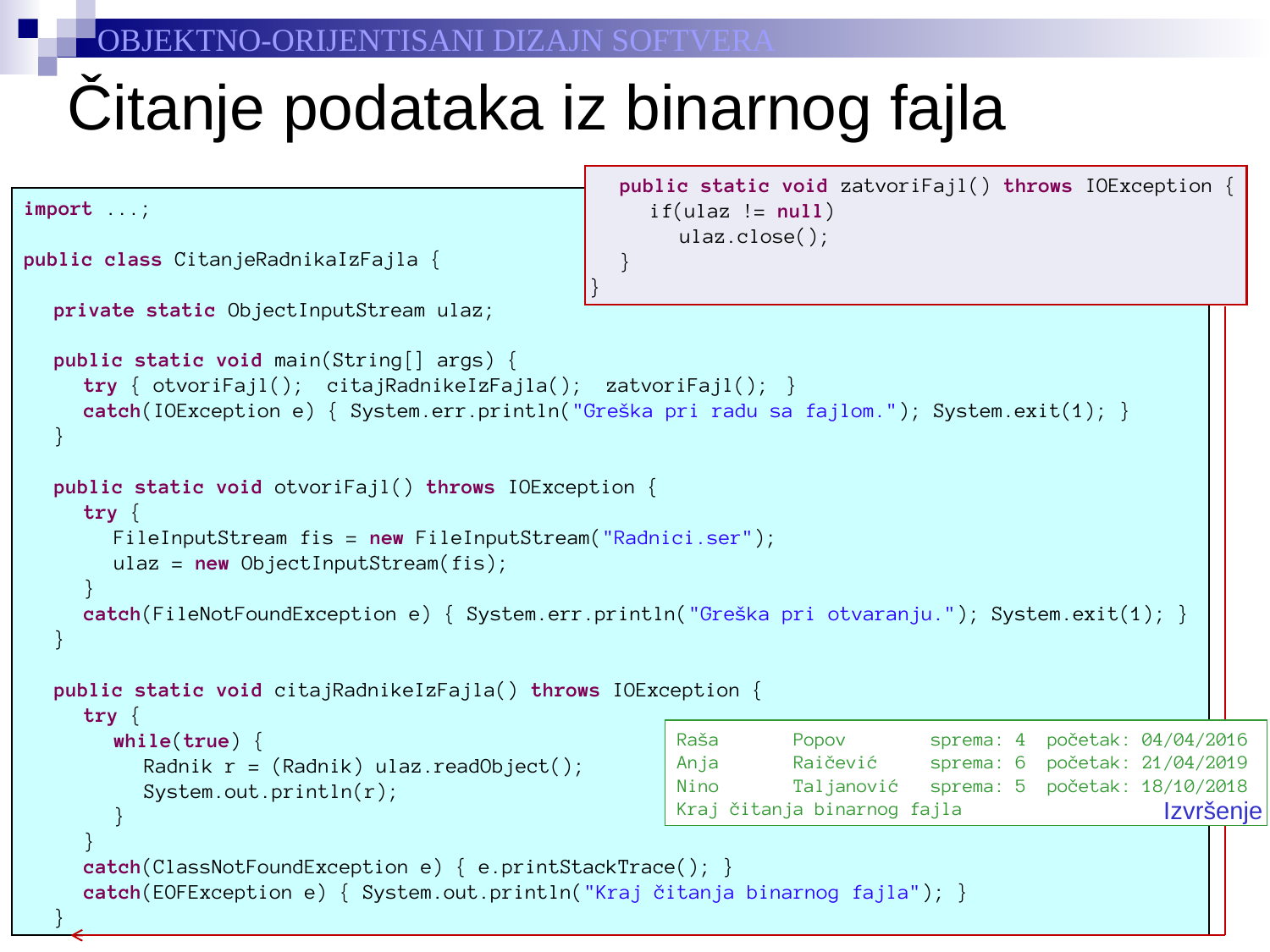

# Čitanje podataka iz binarnog fajla
	public static void zatvoriFajl() throws IOException {
		if(ulaz != null)
			ulaz.close();
	}
}
import ...;

public class CitanjeRadnikaIzFajla {

	private static ObjectInputStream ulaz;

	public static void main(String[] args) {
		try { otvoriFajl();  citajRadnikeIzFajla();  zatvoriFajl(); 	}
		catch(IOException e) { System.err.println("Greška pri radu sa fajlom."); System.exit(1); }
	}

	public static void otvoriFajl() throws IOException {
		try {
			FileInputStream fis = new FileInputStream("Radnici.ser");
			ulaz = new ObjectInputStream(fis);
		}
		catch(FileNotFoundException e) { System.err.println("Greška pri otvaranju."); System.exit(1); }
	}

	public static void citajRadnikeIzFajla() throws IOException {
		try {
			while(true) {
				Radnik r = (Radnik) ulaz.readObject();
				System.out.println(r);
			}
		}
		catch(ClassNotFoundException e) { e.printStackTrace(); }
		catch(EOFException e) { System.out.println("Kraj čitanja binarnog fajla"); }
	}
Raša       Popov        sprema: 4  početak: 04/04/2016
Anja       Raičević     sprema: 6  početak: 21/04/2019
Nino       Taljanović   sprema: 5  početak: 18/10/2018
Kraj čitanja binarnog fajla
Izvršenje
28